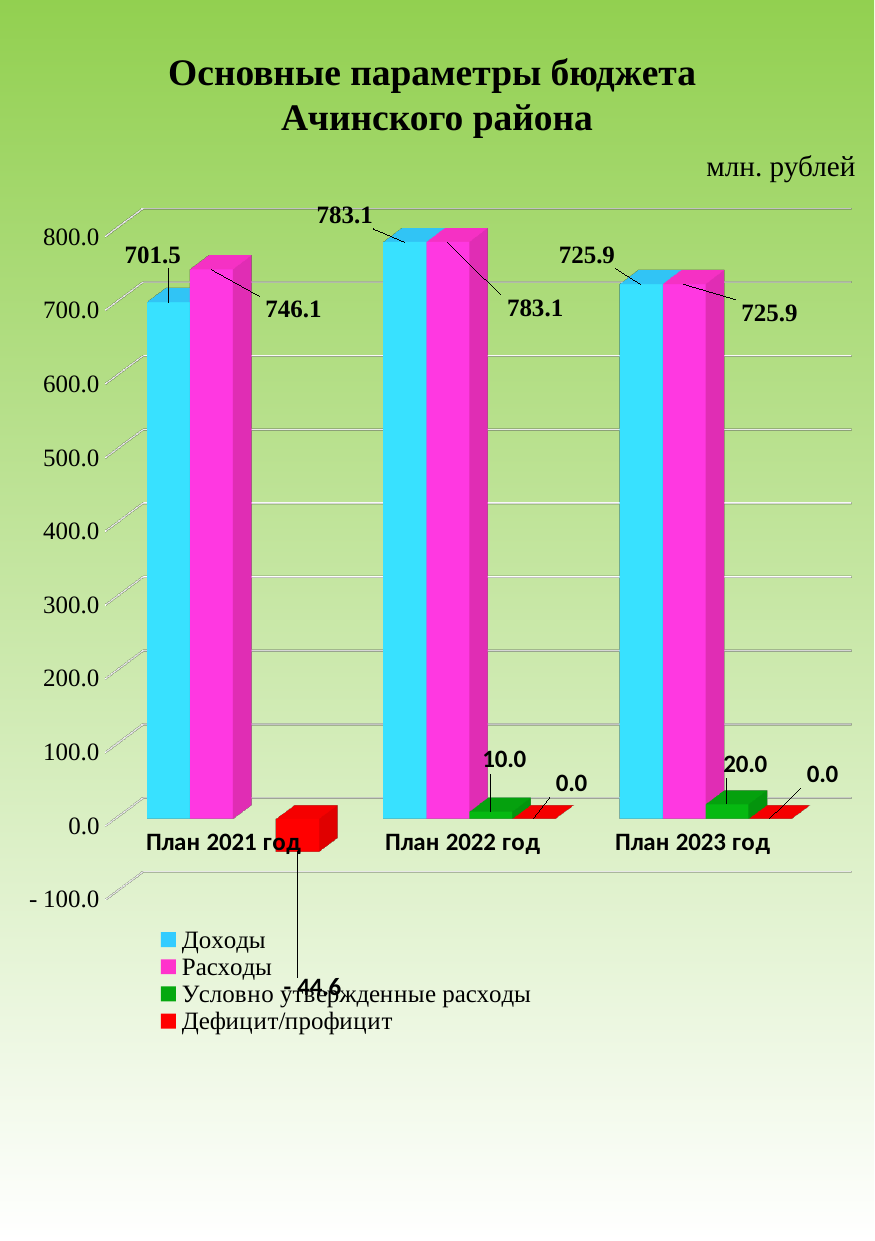

Основные параметры бюджета
Ачинского района
млн. рублей

[unsupported chart]